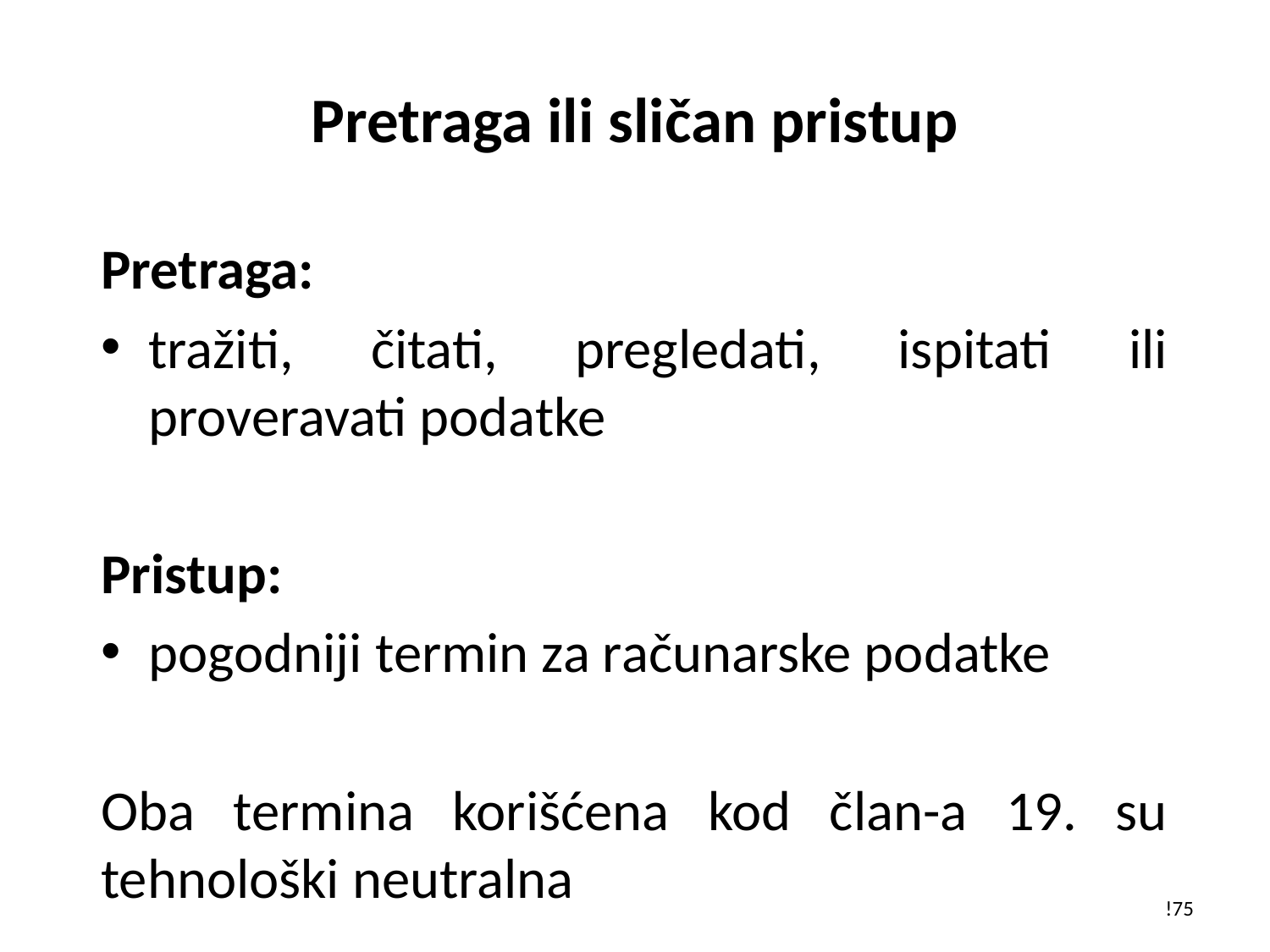

# Pretraga ili sličan pristup
Pretraga:
tražiti, čitati, pregledati, ispitati ili proveravati podatke

Pristup:
pogodniji termin za računarske podatke

Oba termina korišćena kod član-a 19. su tehnološki neutralna
!75